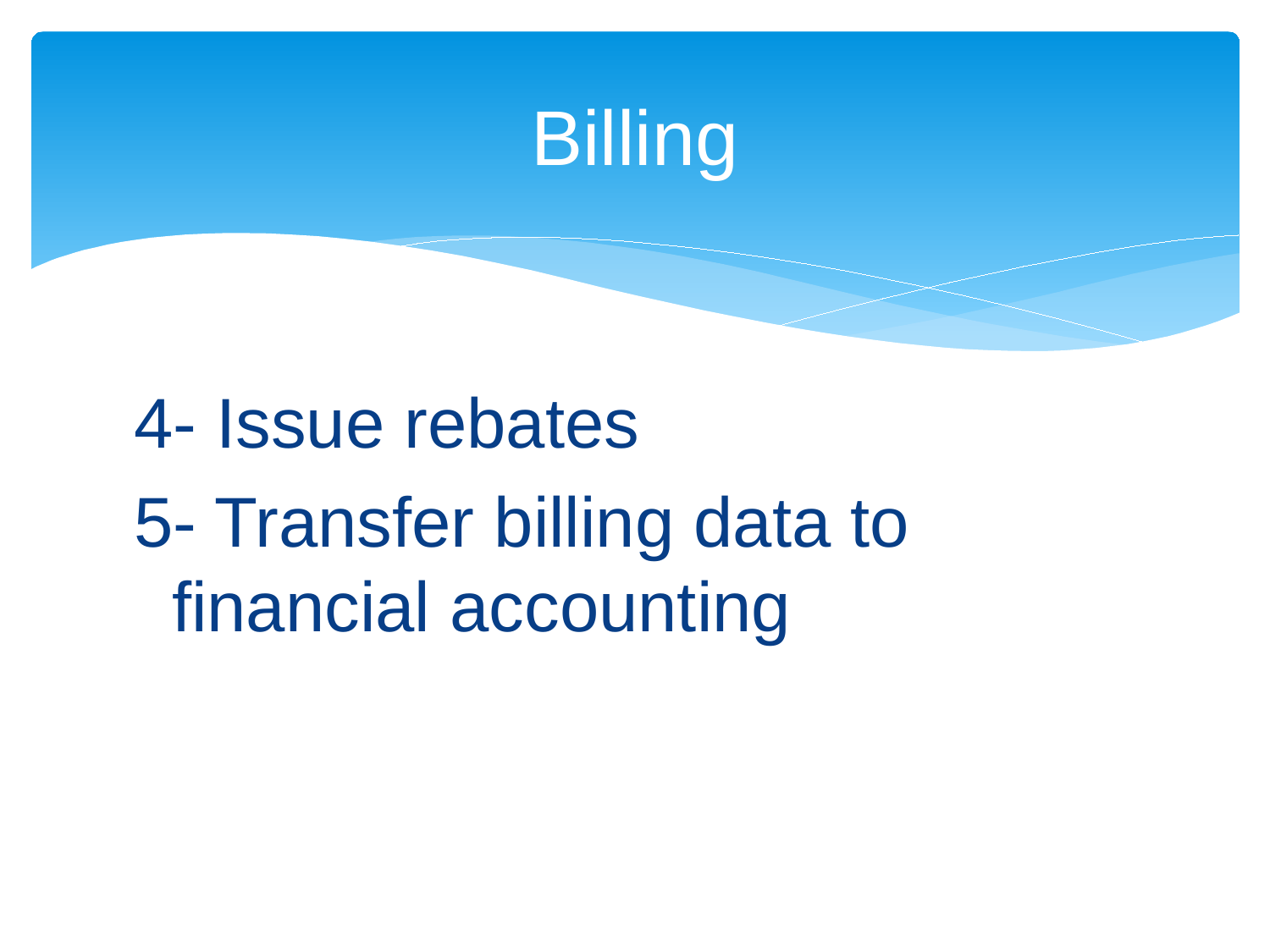

# Billing
4- Issue rebates
5- Transfer billing data to financial accounting